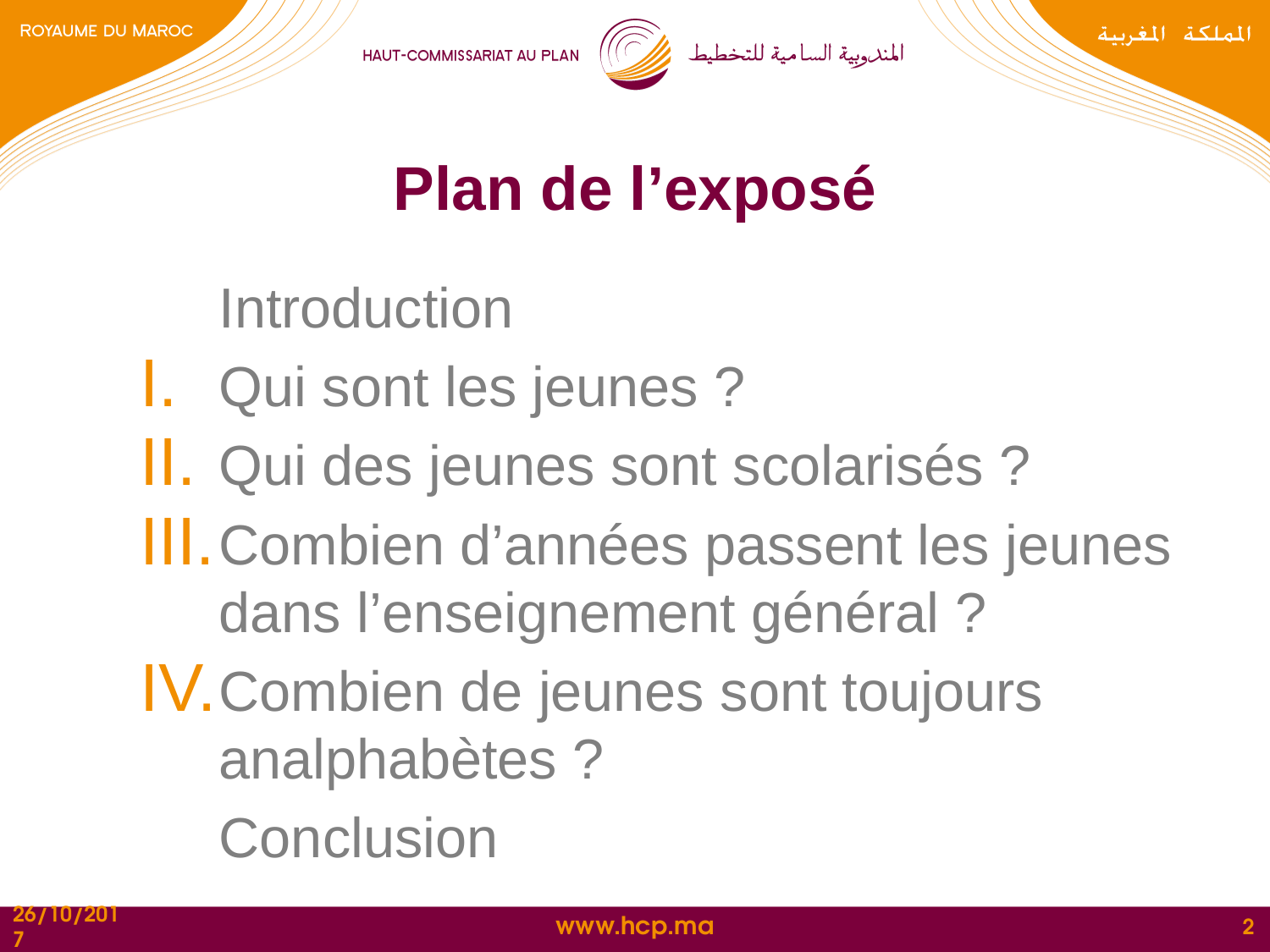

# Plan de l’exposé
	Introduction
Qui sont les jeunes ?
Qui des jeunes sont scolarisés ?
Combien d’années passent les jeunes dans l’enseignement général ?
Combien de jeunes sont toujours analphabètes ?
	Conclusion
2
26/10/2017